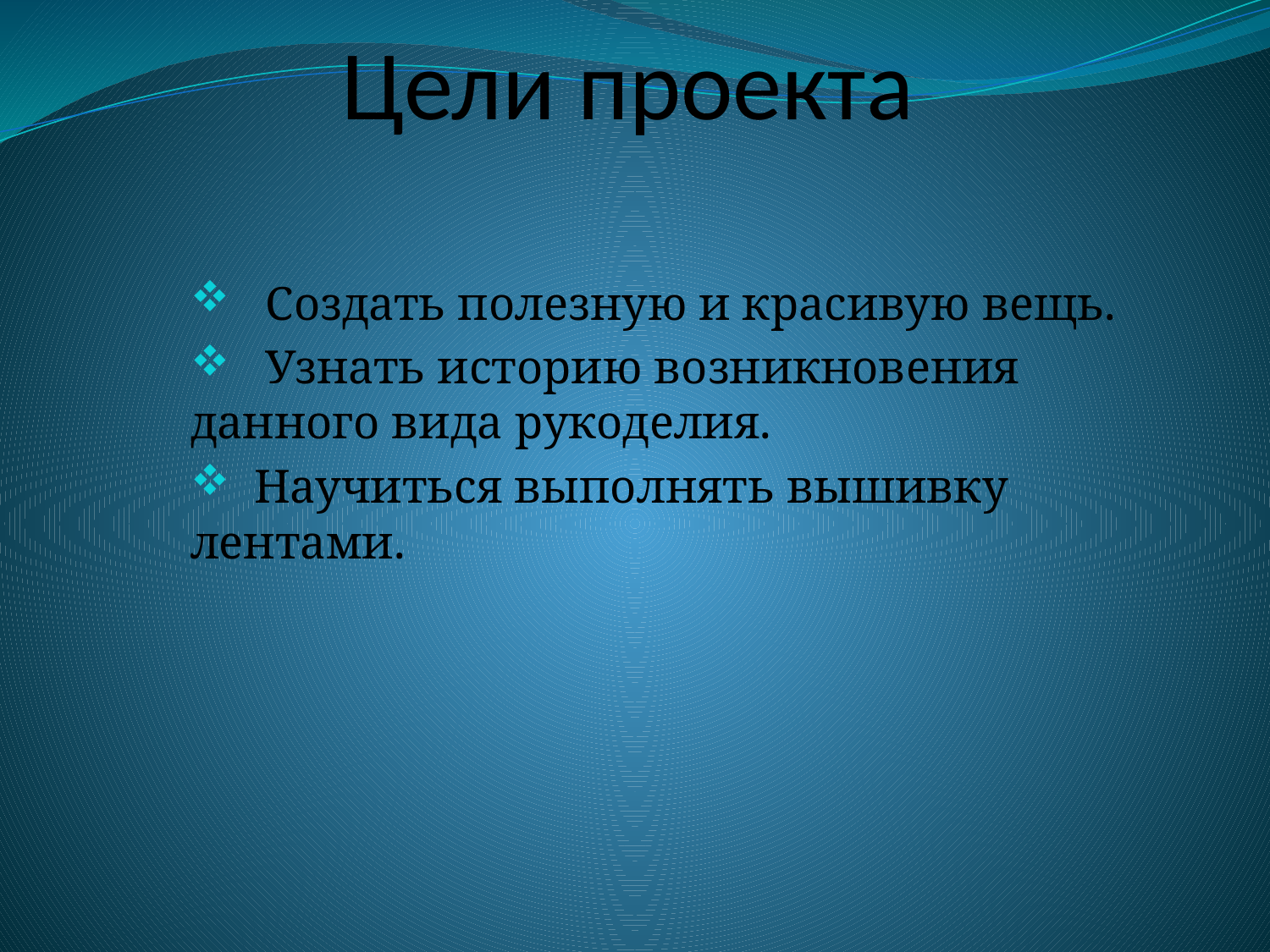

# Цели проекта
   Создать полезную и красивую вещь.
   Узнать историю возникновения данного вида рукоделия.
  Научиться выполнять вышивку лентами.